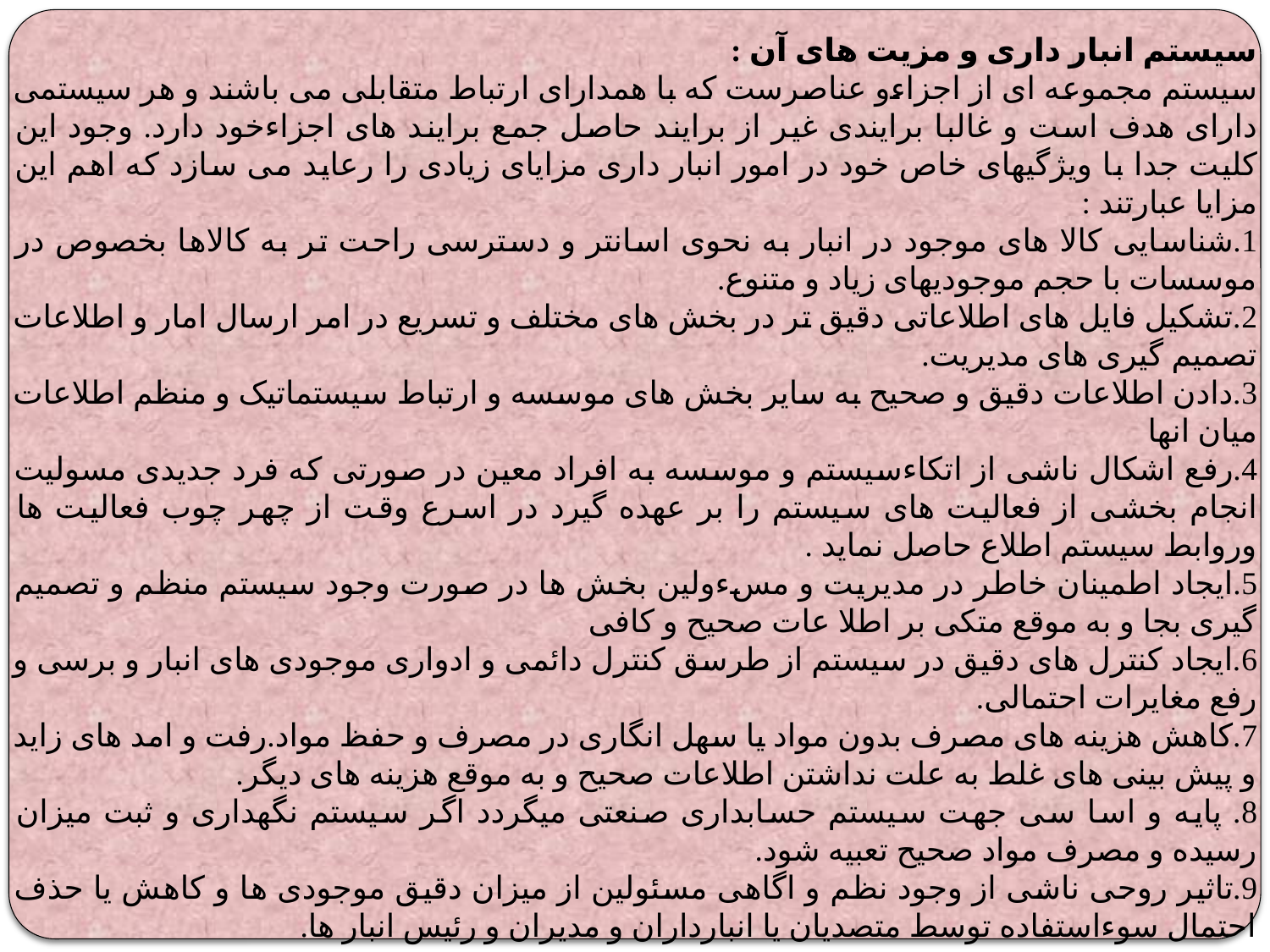

سیستم انبار داری و مزیت های آن :
سیستم مجموعه ای از اجزاءو عناصرست که با همدارای ارتباط متقابلی می باشند و هر سیستمی دارای هدف است و غالبا برایندی غیر از برایند حاصل جمع برایند های اجزاءخود دارد. وجود این کلیت جدا با ویژگیهای خاص خود در امور انبار داری مزایای زیادی را رعاید می سازد که اهم این مزایا عبارتند :
1.شناسایی کالا های موجود در انبار به نحوی اسانتر و دسترسی راحت تر به کالاها بخصوص در موسسات با حجم موجودیهای زیاد و متنوع.
2.تشکیل فایل های اطلاعاتی دقیق تر در بخش های مختلف و تسریع در امر ارسال امار و اطلاعات تصمیم گیری های مدیریت.
3.دادن اطلاعات دقیق و صحیح به سایر بخش های موسسه و ارتباط سیستماتیک و منظم اطلاعات میان انها
4.رفع اشکال ناشی از اتکاءسیستم و موسسه به افراد معین در صورتی که فرد جدیدی مسولیت انجام بخشی از فعالیت های سیستم را بر عهده گیرد در اسرع وقت از چهر چوب فعالیت ها وروابط سیستم اطلاع حاصل نماید .
5.ایجاد اطمینان خاطر در مدیریت و مسءولین بخش ها در صورت وجود سیستم منظم و تصمیم گیری بجا و به موقع متکی بر اطلا عات صحیح و کافی
6.ایجاد کنترل های دقیق در سیستم از طرسق کنترل دائمی و ادواری موجودی های انبار و برسی و رفع مغایرات احتمالی.
7.کاهش هزینه های مصرف بدون مواد یا سهل انگاری در مصرف و حفظ مواد.رفت و امد های زاید و پیش بینی های غلط به علت نداشتن اطلاعات صحیح و به موقع هزینه های دیگر.
8. پایه و اسا سی جهت سیستم حسابداری صنعتی میگردد اگر سیستم نگهداری و ثبت میزان رسیده و مصرف مواد صحیح تعبیه شود.
9.تاثیر روحی ناشی از وجود نظم و اگاهی مسئولین از میزان دقیق موجودی ها و کاهش یا حذف احتمال سوءاستفاده توسط متصدیان یا انبارداران و مدیران و رئیس انبار ها.